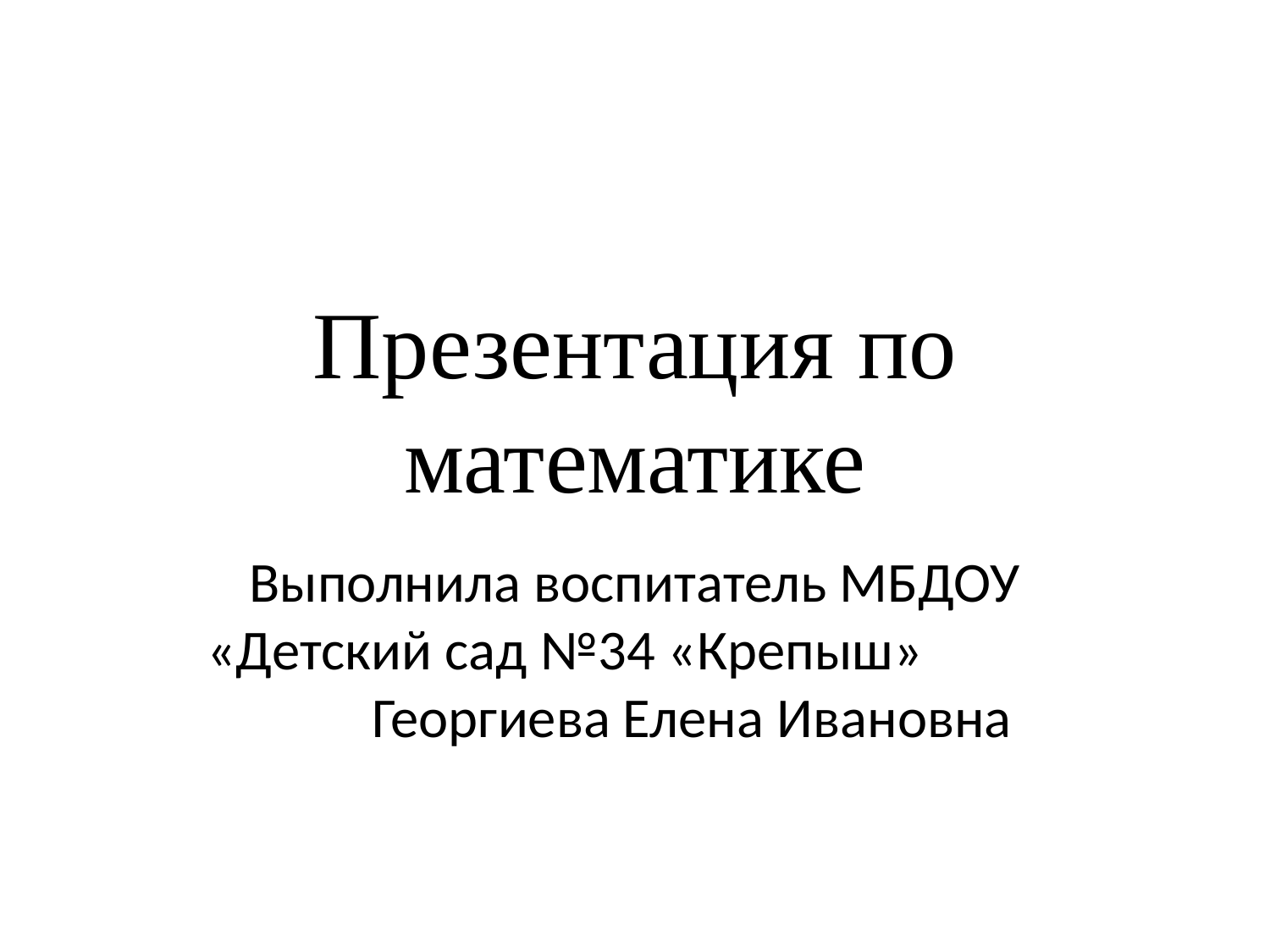

# Презентация по математике
Выполнила воспитатель МБДОУ «Детский сад №34 «Крепыш»                     Георгиева Елена Ивановна